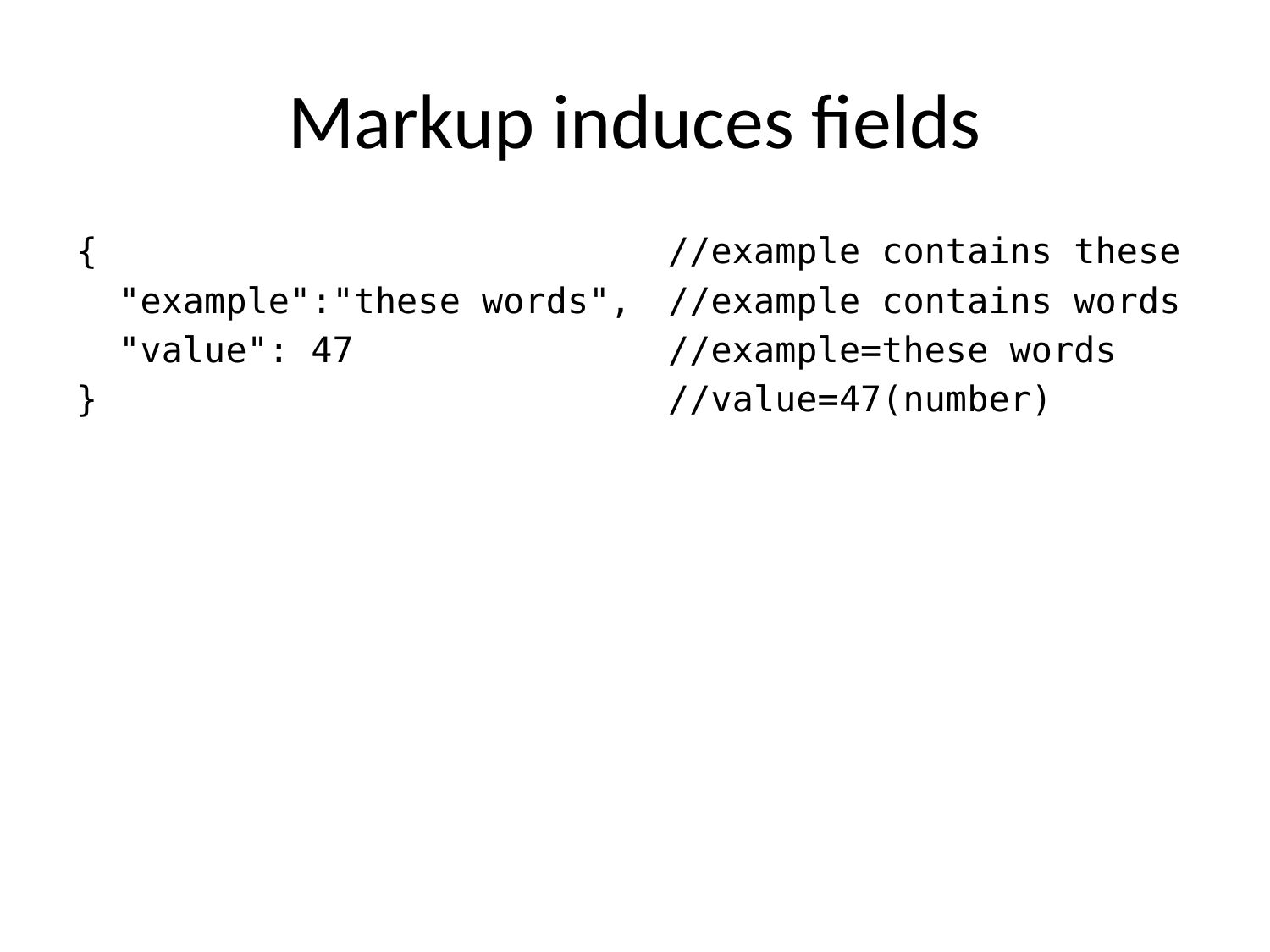

# Markup induces fields
{
  "example":"these words",
  "value": 47
}
//example contains these
//example contains words
//example=these words
//value=47(number)